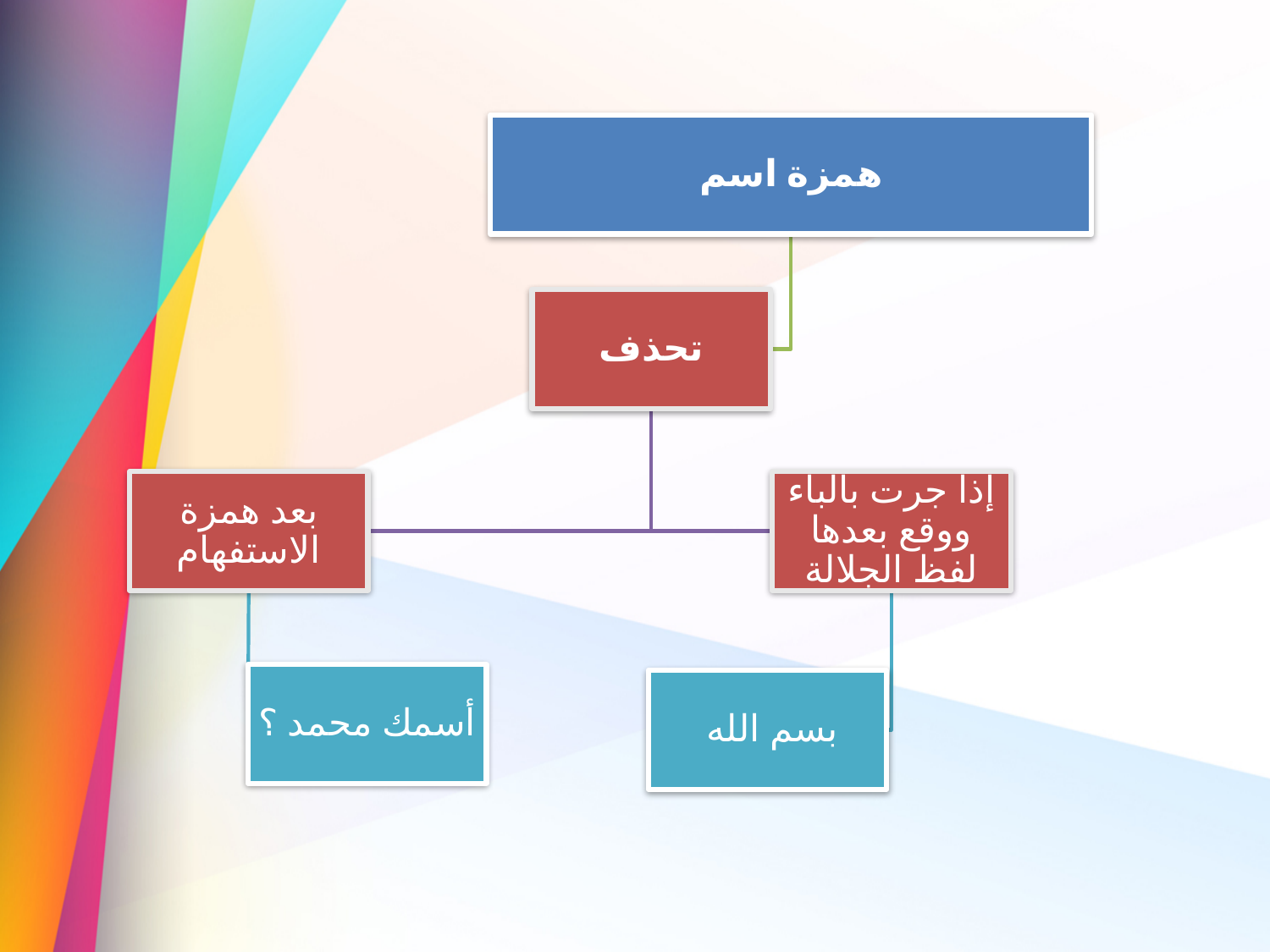

همزة اسم
تحذف
بعد همزة الاستفهام
أسمك محمد ؟
إذا جرت بالباء ووقع بعدها لفظ الجلالة
بسم الله